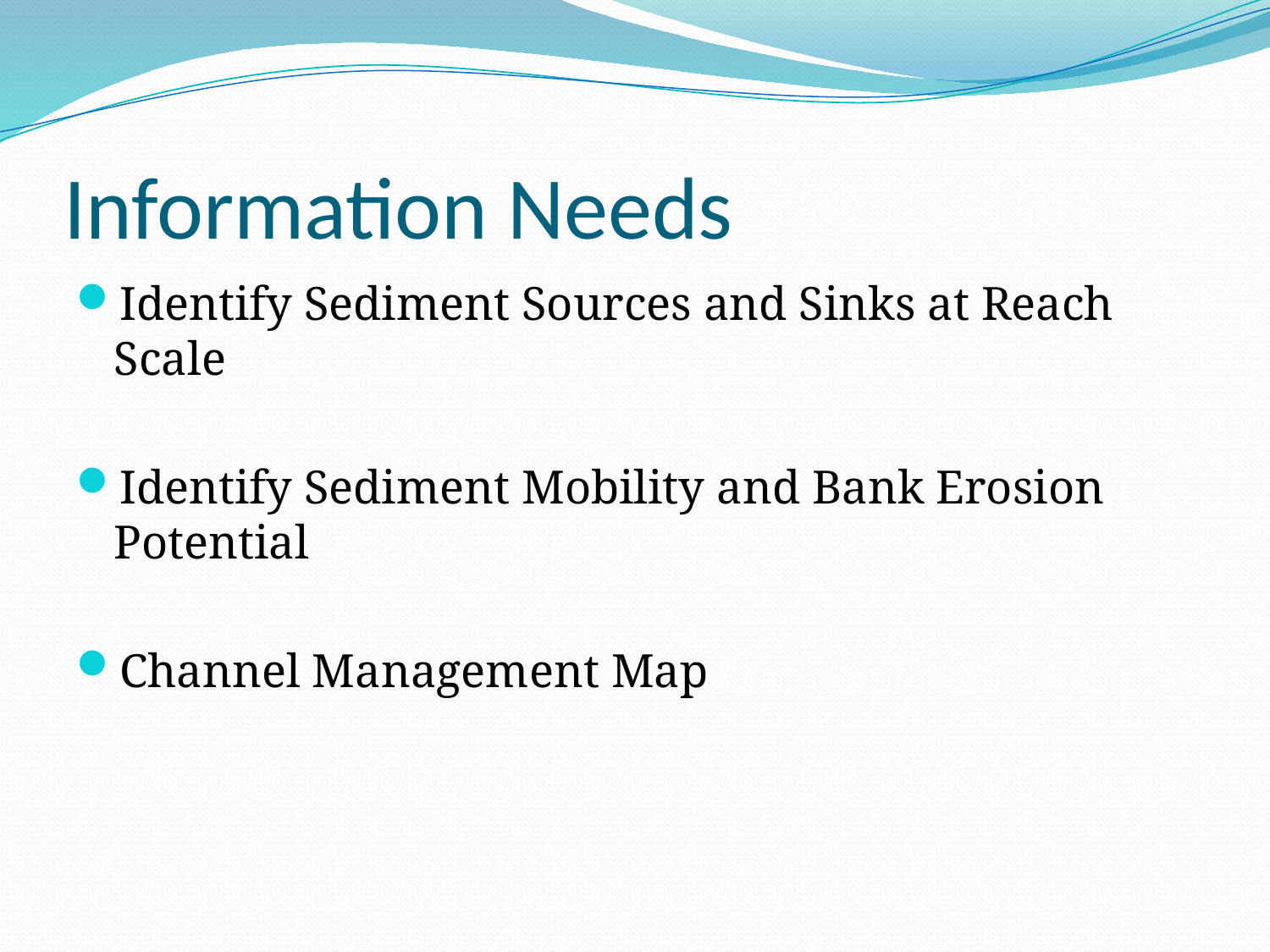

# Information Needs
Identify Sediment Sources and Sinks at Reach Scale

Identify Sediment Mobility and Bank Erosion Potential

Channel Management Map